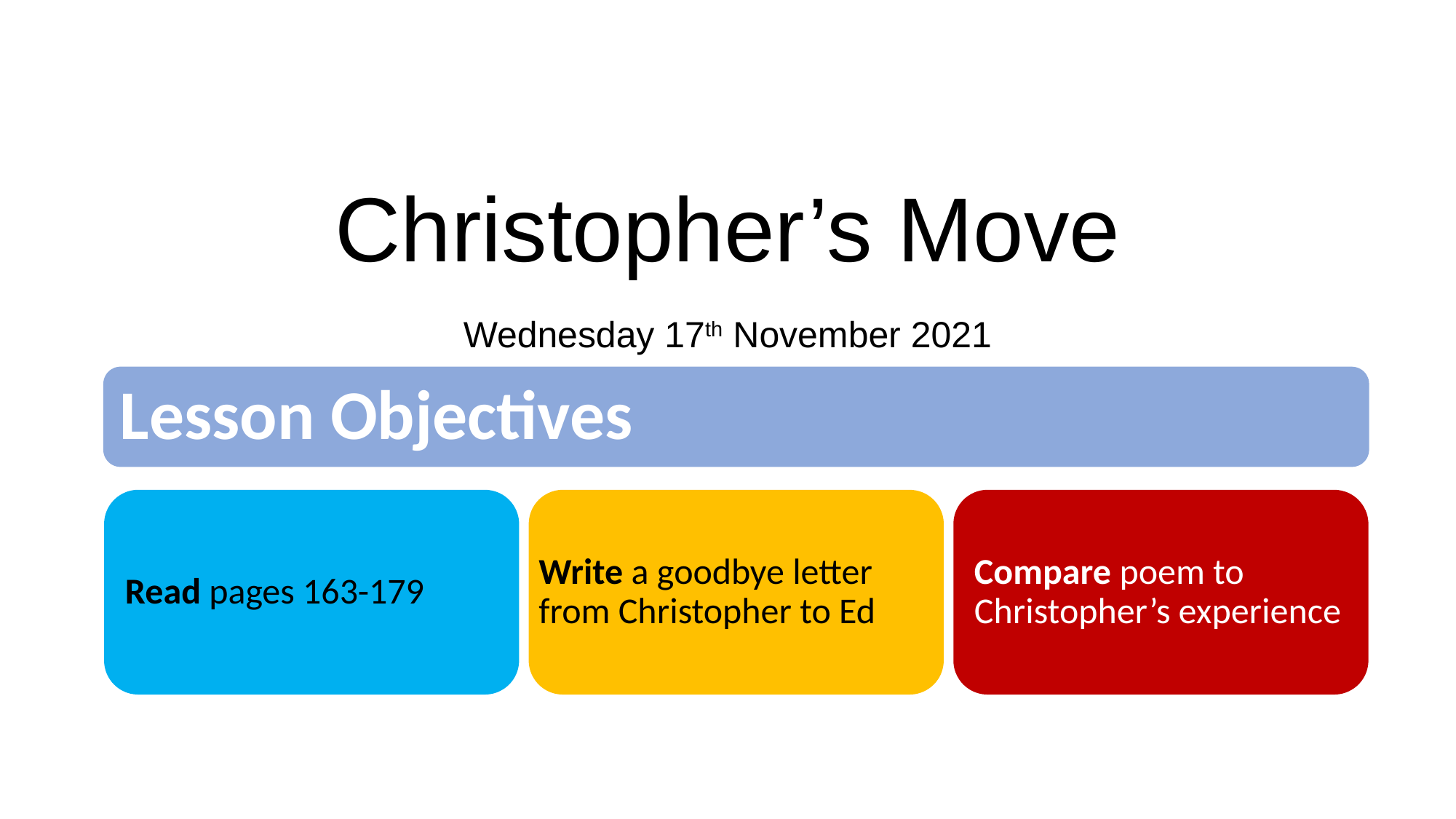

# Christopher’s Move
Wednesday 17th November 2021
Lesson Objectives
Read pages 163-179
Write a goodbye letter from Christopher to Ed
Compare poem to Christopher’s experience